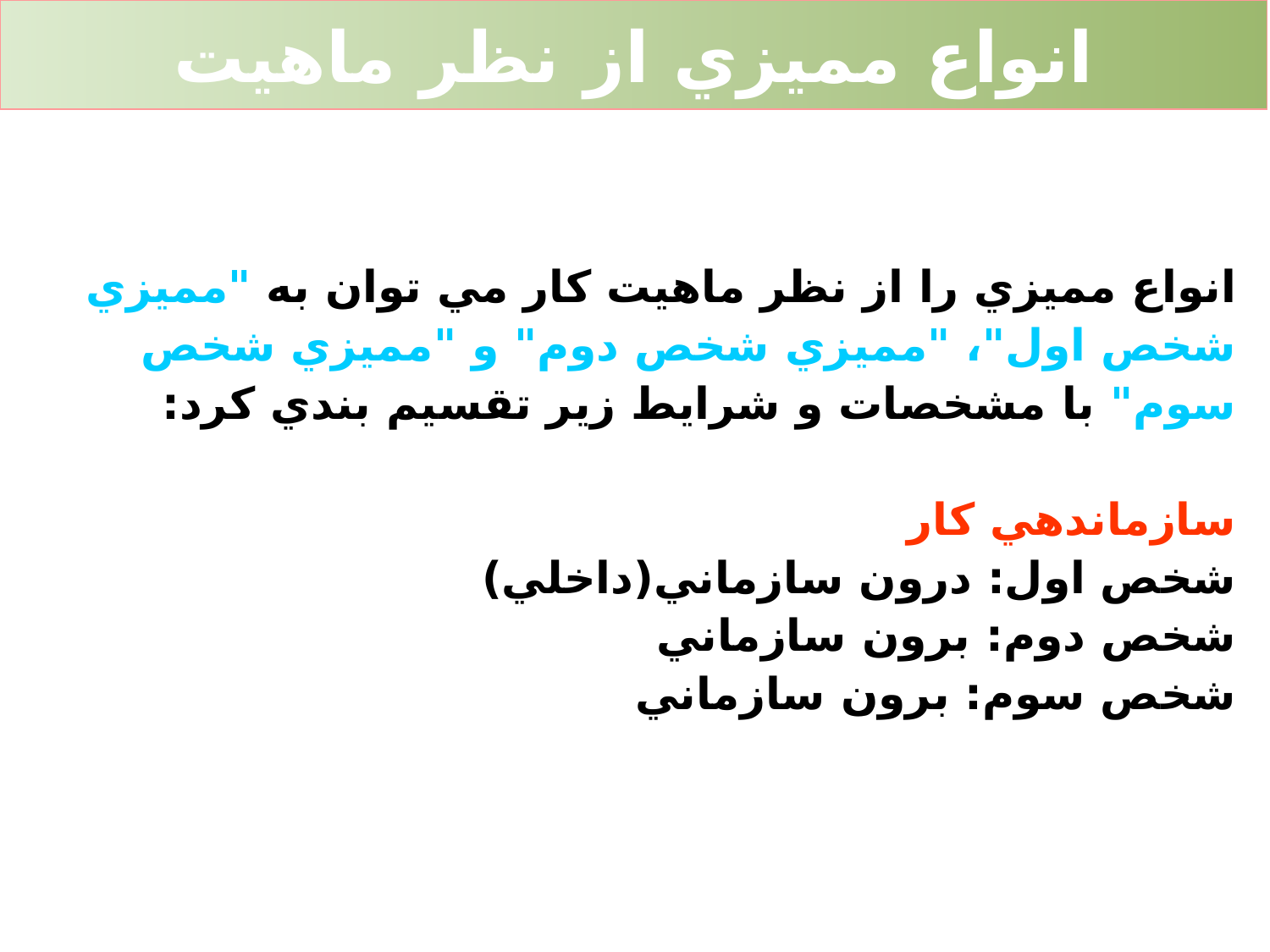

انواع مميزي از نظر ماهيت
انواع مميزي را از نظر ماهيت كار مي توان به "مميزي شخص اول"، "مميزي شخص دوم" و "مميزي شخص سوم" با مشخصات و شرايط زير تقسيم بندي كرد:
 
سازماندهي كار
شخص اول: درون سازماني(داخلي)
شخص دوم: برون سازماني
شخص سوم: برون سازماني